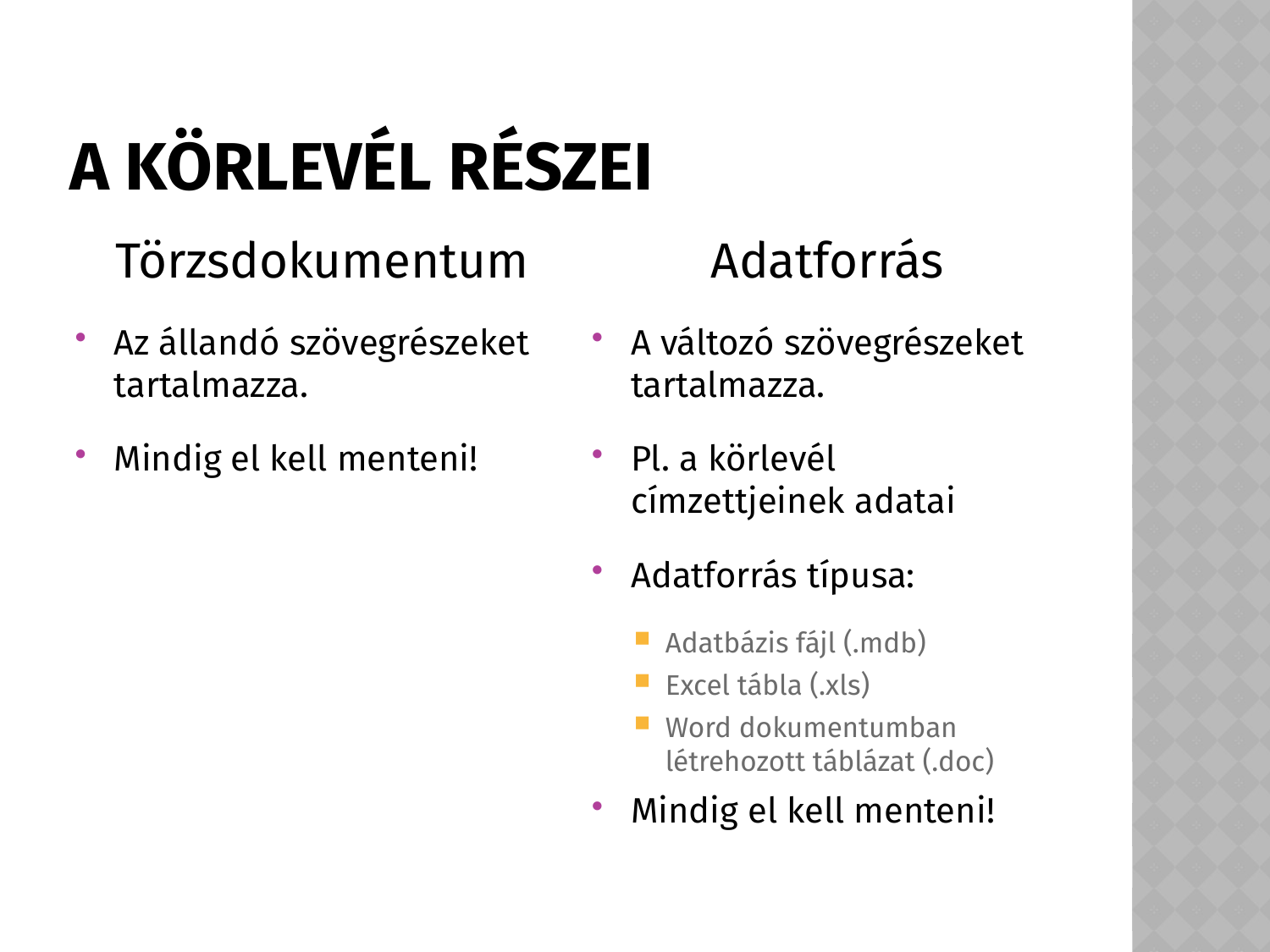

# A körlevél részei
   Törzsdokumentum
Az állandó szövegrészeket   tartalmazza.
Mindig el kell menteni!
         Adatforrás
A változó szövegrészeket tartalmazza.
Pl. a körlevél címzettjeinek adatai
Adatforrás típusa:
Adatbázis fájl (.mdb)
Excel tábla (.xls)
Word dokumentumban létrehozott táblázat (.doc)
Mindig el kell menteni!